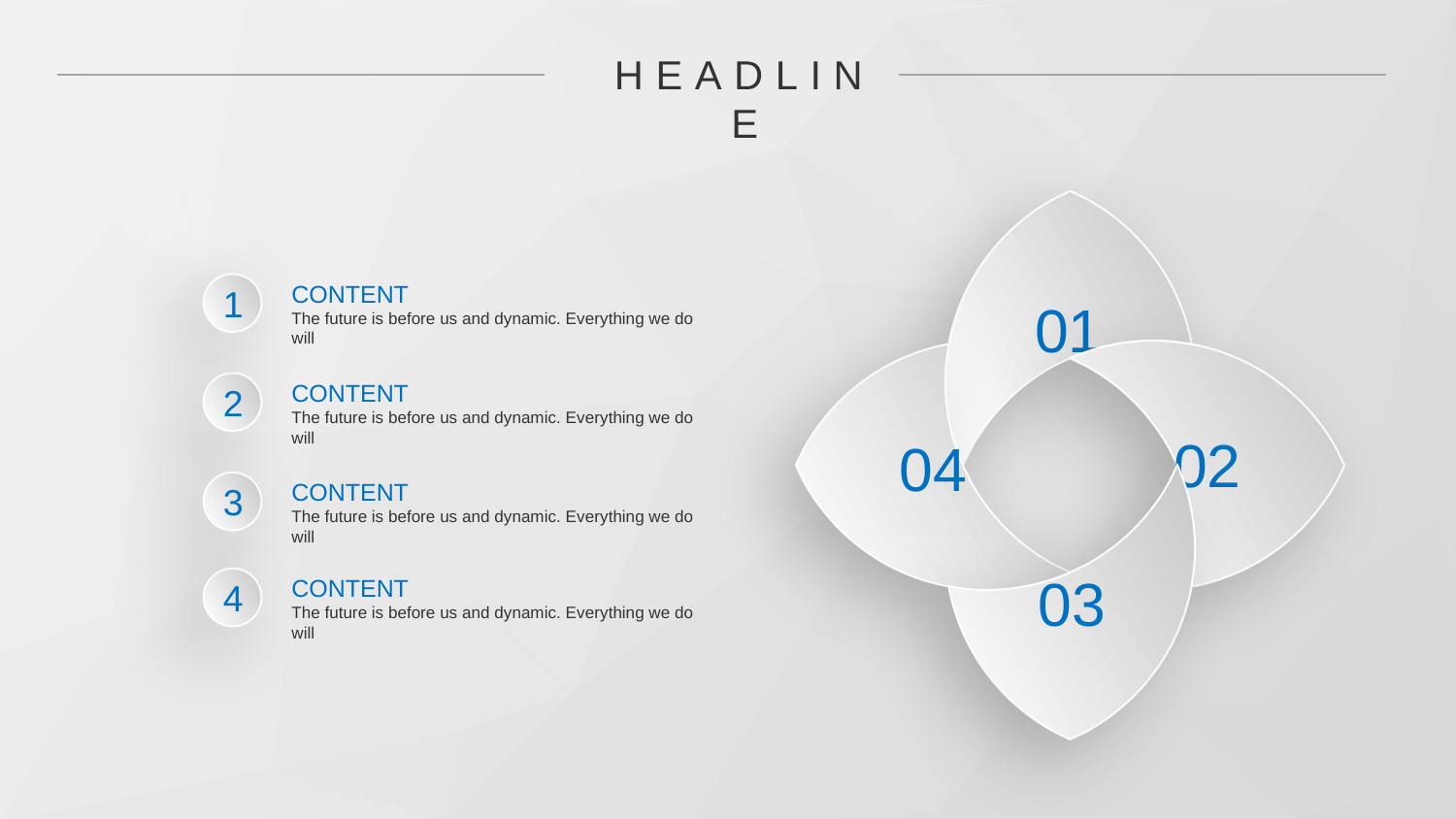

HEADLINE
01
CONTENT
The future is before us and dynamic. Everything we do will
1
02
04
CONTENT
The future is before us and dynamic. Everything we do will
2
03
CONTENT
The future is before us and dynamic. Everything we do will
3
CONTENT
The future is before us and dynamic. Everything we do will
4